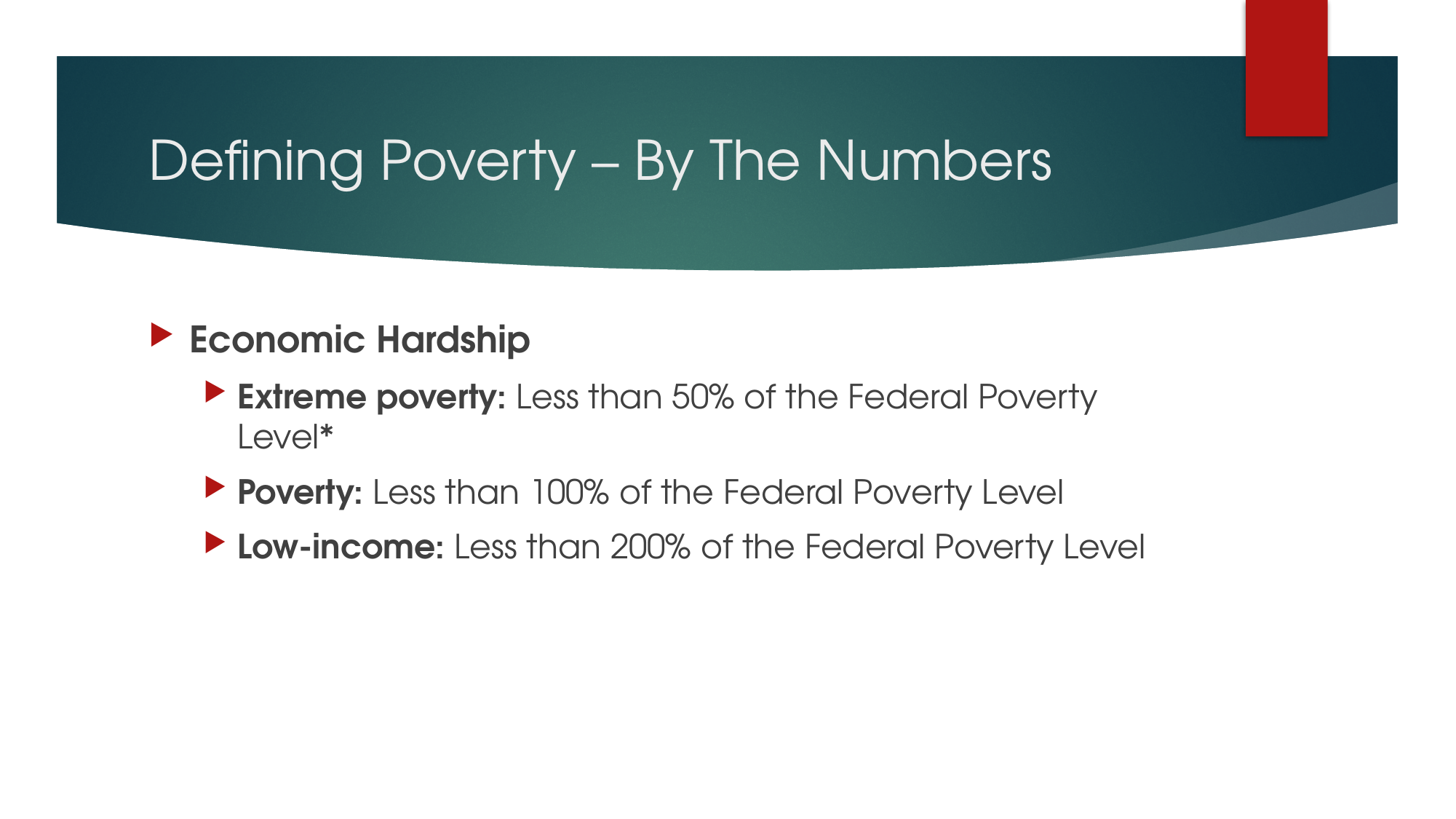

# Defining Poverty – By The Numbers
Economic Hardship
Extreme poverty: Less than 50% of the Federal Poverty Level*
Poverty: Less than 100% of the Federal Poverty Level
Low-income: Less than 200% of the Federal Poverty Level